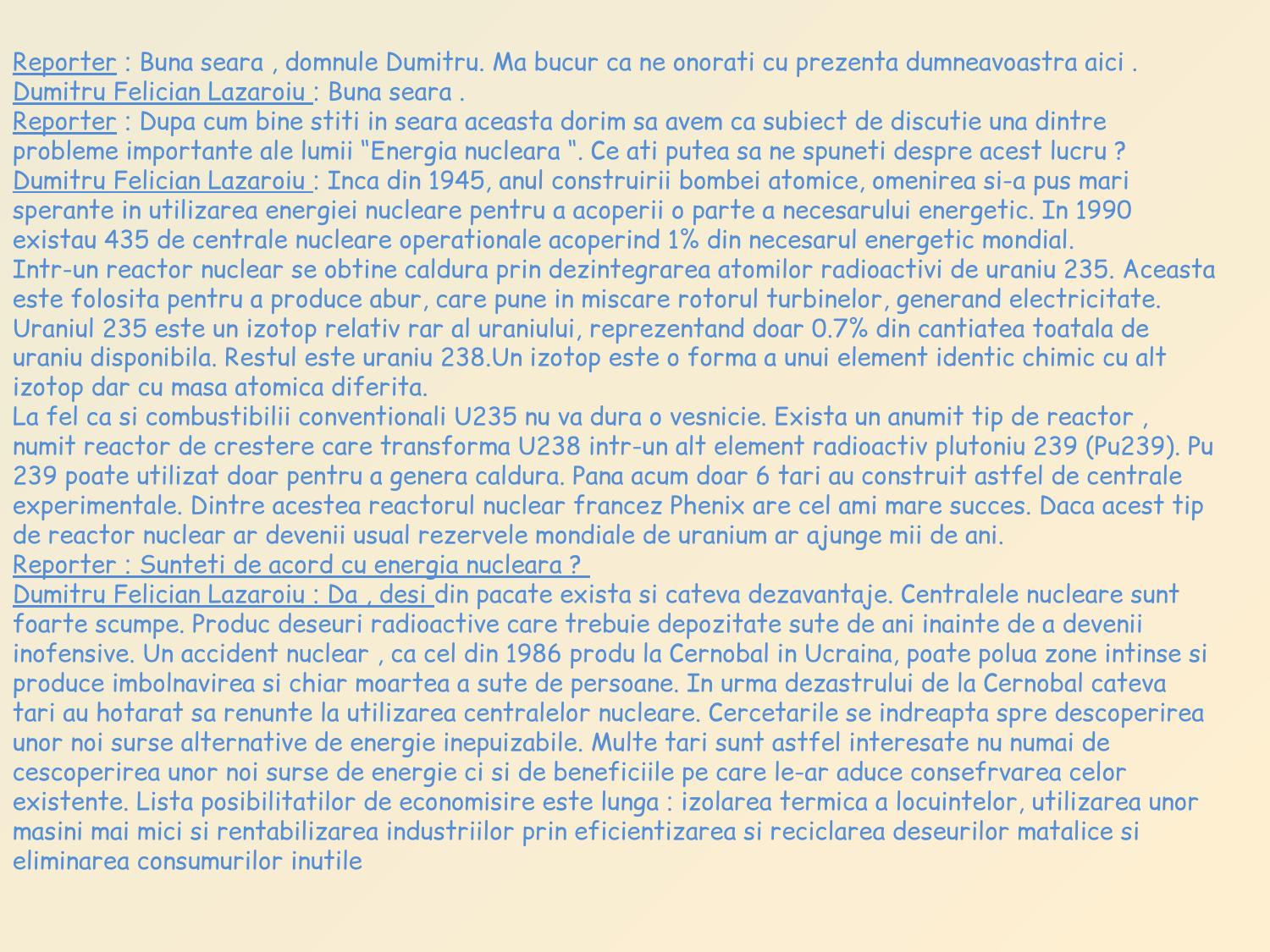

Reporter : Buna seara , domnule Dumitru. Ma bucur ca ne onorati cu prezenta dumneavoastra aici .
Dumitru Felician Lazaroiu : Buna seara .
Reporter : Dupa cum bine stiti in seara aceasta dorim sa avem ca subiect de discutie una dintre probleme importante ale lumii “Energia nucleara “. Ce ati putea sa ne spuneti despre acest lucru ?
Dumitru Felician Lazaroiu : Inca din 1945, anul construirii bombei atomice, omenirea si-a pus mari sperante in utilizarea energiei nucleare pentru a acoperii o parte a necesarului energetic. In 1990 existau 435 de centrale nucleare operationale acoperind 1% din necesarul energetic mondial.
Intr-un reactor nuclear se obtine caldura prin dezintegrarea atomilor radioactivi de uraniu 235. Aceasta este folosita pentru a produce abur, care pune in miscare rotorul turbinelor, generand electricitate.
Uraniul 235 este un izotop relativ rar al uraniului, reprezentand doar 0.7% din cantiatea toatala de uraniu disponibila. Restul este uraniu 238.Un izotop este o forma a unui element identic chimic cu alt izotop dar cu masa atomica diferita.
La fel ca si combustibilii conventionali U235 nu va dura o vesnicie. Exista un anumit tip de reactor , numit reactor de crestere care transforma U238 intr-un alt element radioactiv plutoniu 239 (Pu239). Pu 239 poate utilizat doar pentru a genera caldura. Pana acum doar 6 tari au construit astfel de centrale experimentale. Dintre acestea reactorul nuclear francez Phenix are cel ami mare succes. Daca acest tip de reactor nuclear ar devenii usual rezervele mondiale de uranium ar ajunge mii de ani.
Reporter : Sunteti de acord cu energia nucleara ?
Dumitru Felician Lazaroiu : Da , desi din pacate exista si cateva dezavantaje. Centralele nucleare sunt foarte scumpe. Produc deseuri radioactive care trebuie depozitate sute de ani inainte de a devenii inofensive. Un accident nuclear , ca cel din 1986 produ la Cernobal in Ucraina, poate polua zone intinse si produce imbolnavirea si chiar moartea a sute de persoane. In urma dezastrului de la Cernobal cateva tari au hotarat sa renunte la utilizarea centralelor nucleare. Cercetarile se indreapta spre descoperirea unor noi surse alternative de energie inepuizabile. Multe tari sunt astfel interesate nu numai de cescoperirea unor noi surse de energie ci si de beneficiile pe care le-ar aduce consefrvarea celor existente. Lista posibilitatilor de economisire este lunga : izolarea termica a locuintelor, utilizarea unor masini mai mici si rentabilizarea industriilor prin eficientizarea si reciclarea deseurilor matalice si eliminarea consumurilor inutile